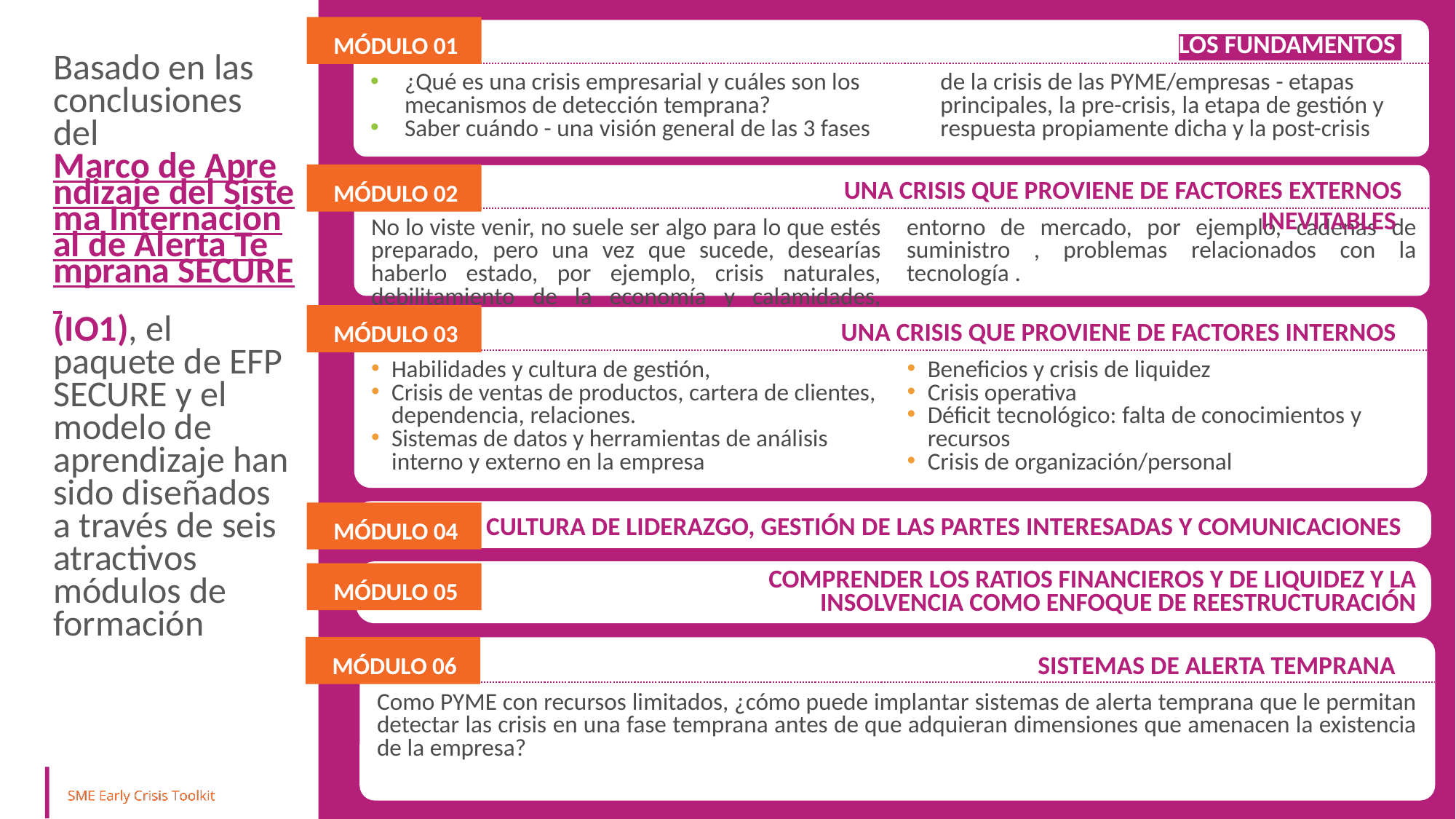

MÓDULO 01

LOS FUNDAMENTOS
Basado en las conclusiones del Marco de Aprendizaje del Sistema Internacional de Alerta Temprana SECURE (IO1), el paquete de EFP SECURE y el modelo de aprendizaje han sido diseñados a través de seis atractivos módulos de formación

¿Qué es una crisis empresarial y cuáles son los mecanismos de detección temprana?
Saber cuándo - una visión general de las 3 fases de la crisis de las PYME/empresas - etapas principales, la pre-crisis, la etapa de gestión y respuesta propiamente dicha y la post-crisis
MÓDULO 02

UNA CRISIS QUE PROVIENE DE FACTORES EXTERNOS INEVITABLES
No lo viste venir, no suele ser algo para lo que estés preparado, pero una vez que sucede, desearías haberlo estado, por ejemplo, crisis naturales, debilitamiento de la economía y calamidades, entorno de mercado, por ejemplo, cadenas de suministro , problemas relacionados con la tecnología .
MÓDULO 03

UNA CRISIS QUE PROVIENE DE FACTORES INTERNOS
Habilidades y cultura de gestión,
Crisis de ventas de productos, cartera de clientes, dependencia, relaciones.
Sistemas de datos y herramientas de análisis interno y externo en la empresa
Beneficios y crisis de liquidez
Crisis operativa
Déficit tecnológico: falta de conocimientos y recursos
Crisis de organización/personal

MÓDULO 04
CULTURA DE LIDERAZGO, GESTIÓN DE LAS PARTES INTERESADAS Y COMUNICACIONES

MÓDULO 05
COMPRENDER LOS RATIOS FINANCIEROS Y DE LIQUIDEZ Y LA INSOLVENCIA COMO ENFOQUE DE REESTRUCTURACIÓN
MÓDULO 06

SISTEMAS DE ALERTA TEMPRANA
Como PYME con recursos limitados, ¿cómo puede implantar sistemas de alerta temprana que le permitan detectar las crisis en una fase temprana antes de que adquieran dimensiones que amenacen la existencia de la empresa?